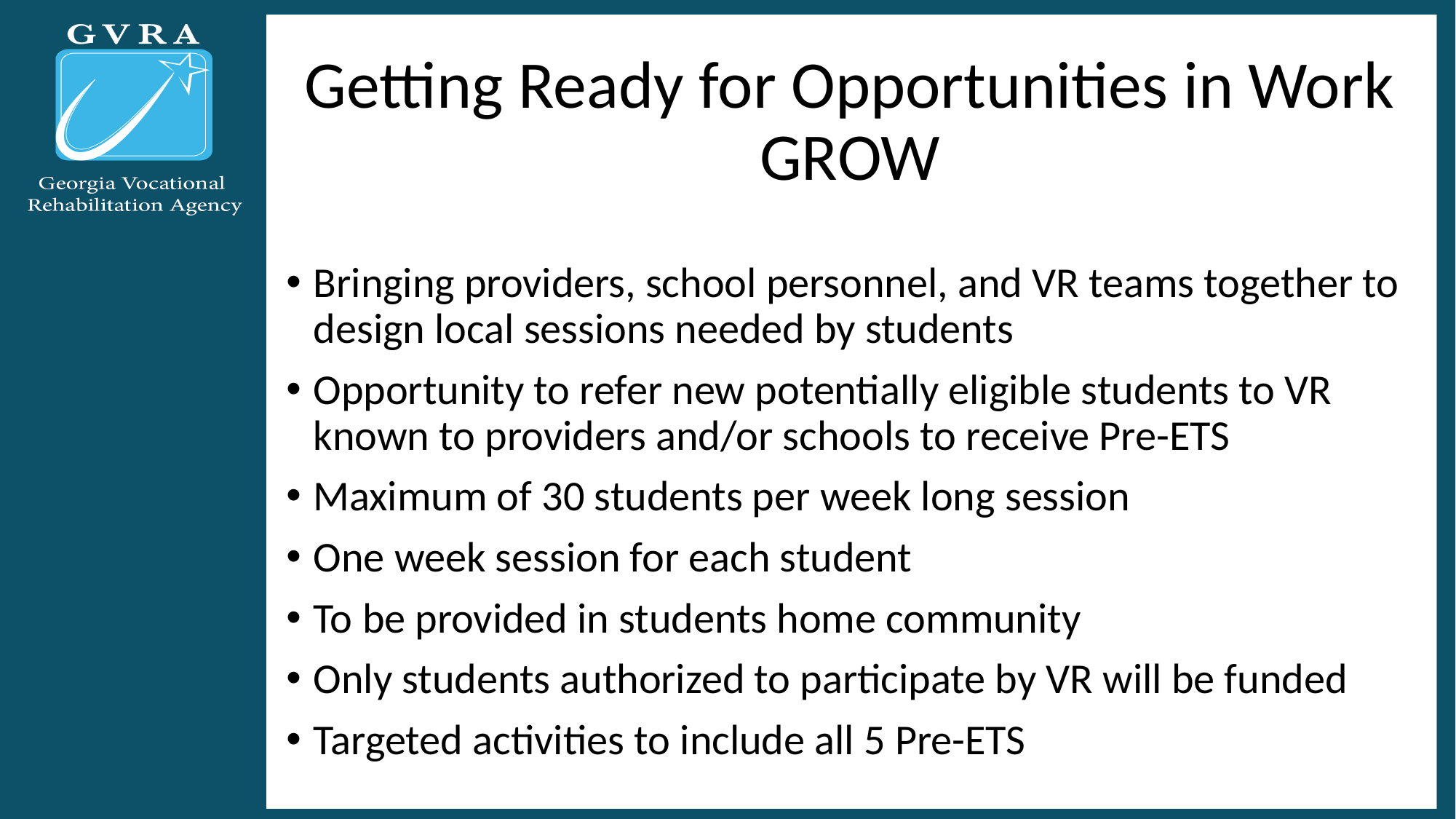

# Getting Ready for Opportunities in Work GROW
Bringing providers, school personnel, and VR teams together to design local sessions needed by students
Opportunity to refer new potentially eligible students to VR known to providers and/or schools to receive Pre-ETS
Maximum of 30 students per week long session
One week session for each student
To be provided in students home community
Only students authorized to participate by VR will be funded
Targeted activities to include all 5 Pre-ETS